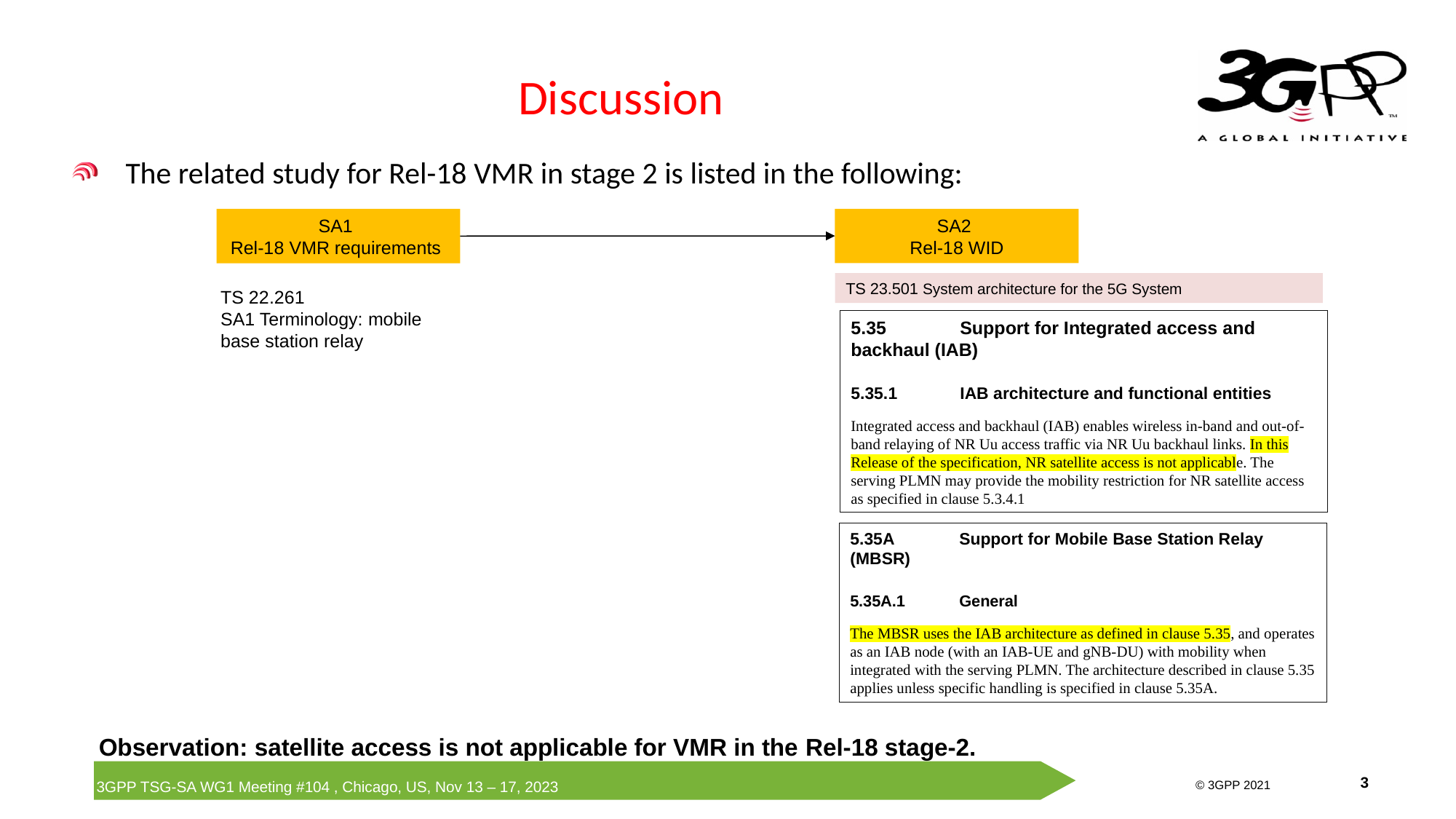

# Discussion
The related study for Rel-18 VMR in stage 2 is listed in the following:
SA2
Rel-18 WID
SA1
Rel-18 VMR requirements
TS 23.501 System architecture for the 5G System
TS 22.261
SA1 Terminology: mobile base station relay
5.35	Support for Integrated access and backhaul (IAB)
5.35.1	IAB architecture and functional entities
Integrated access and backhaul (IAB) enables wireless in-band and out-of-band relaying of NR Uu access traffic via NR Uu backhaul links. In this Release of the specification, NR satellite access is not applicable. The serving PLMN may provide the mobility restriction for NR satellite access as specified in clause 5.3.4.1
5.35A	Support for Mobile Base Station Relay (MBSR)
5.35A.1	General
The MBSR uses the IAB architecture as defined in clause 5.35, and operates as an IAB node (with an IAB-UE and gNB-DU) with mobility when integrated with the serving PLMN. The architecture described in clause 5.35 applies unless specific handling is specified in clause 5.35A.
Observation: satellite access is not applicable for VMR in the Rel-18 stage-2.